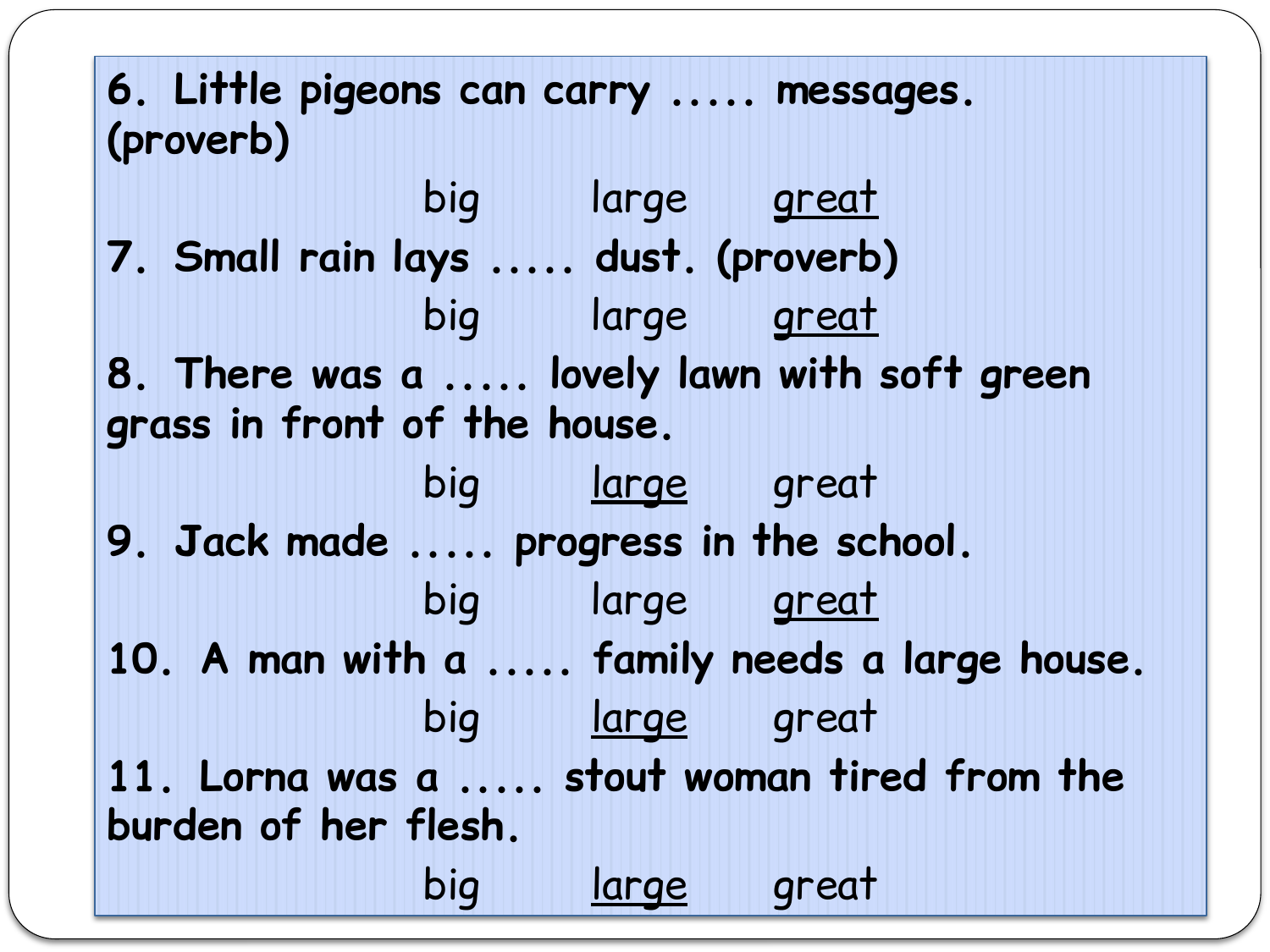

6.  Little pigeons can carry ..... messages. (proverb)
big         large       great
7.  Small rain lays ..... dust. (proverb)
big         large       great
8.  There was a ..... lovely lawn with soft green grass in front of the house.
big         large       great
9.  Jack made ..... progress in the school.
big         large       great
10.  A man with a ..... family needs a large house.
big         large       great
11.  Lorna was a ..... stout woman tired from the burden of her flesh.
big         large       great